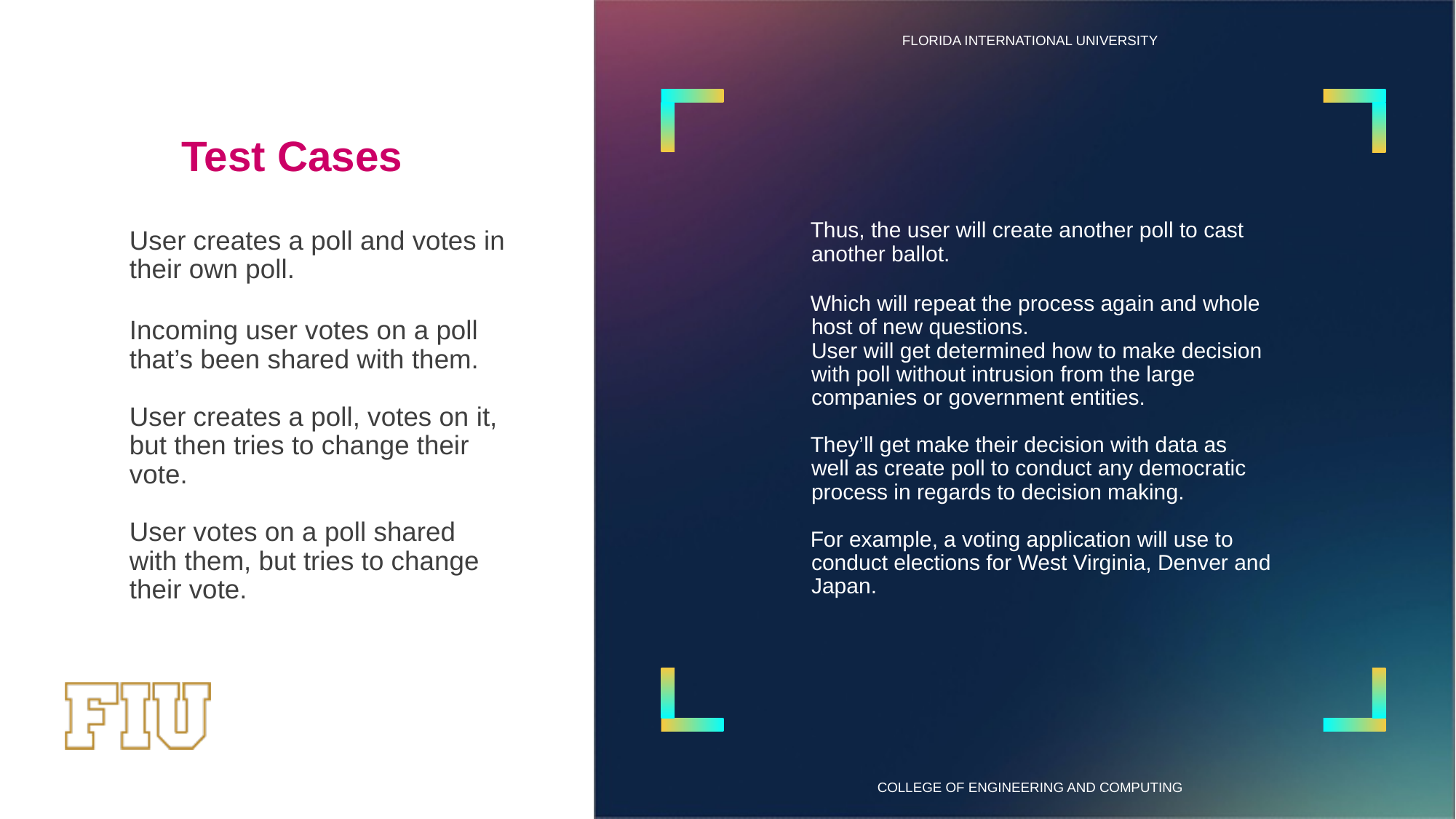

# Test Cases
  Thus, the user will create another poll to cast another ballot.
  Which will repeat the process again and whole host of new questions.
	User will get determined how to make decision with poll without intrusion from the large companies or government entities.
  They’ll get make their decision with data as  well as create poll to conduct any democratic process in regards to decision making.
  For example, a voting application will use to conduct elections for West Virginia, Denver and Japan.
User creates a poll and votes in their own poll.
Incoming user votes on a poll that’s been shared with them.
User creates a poll, votes on it, but then tries to change their vote.
User votes on a poll shared with them, but tries to change their vote.